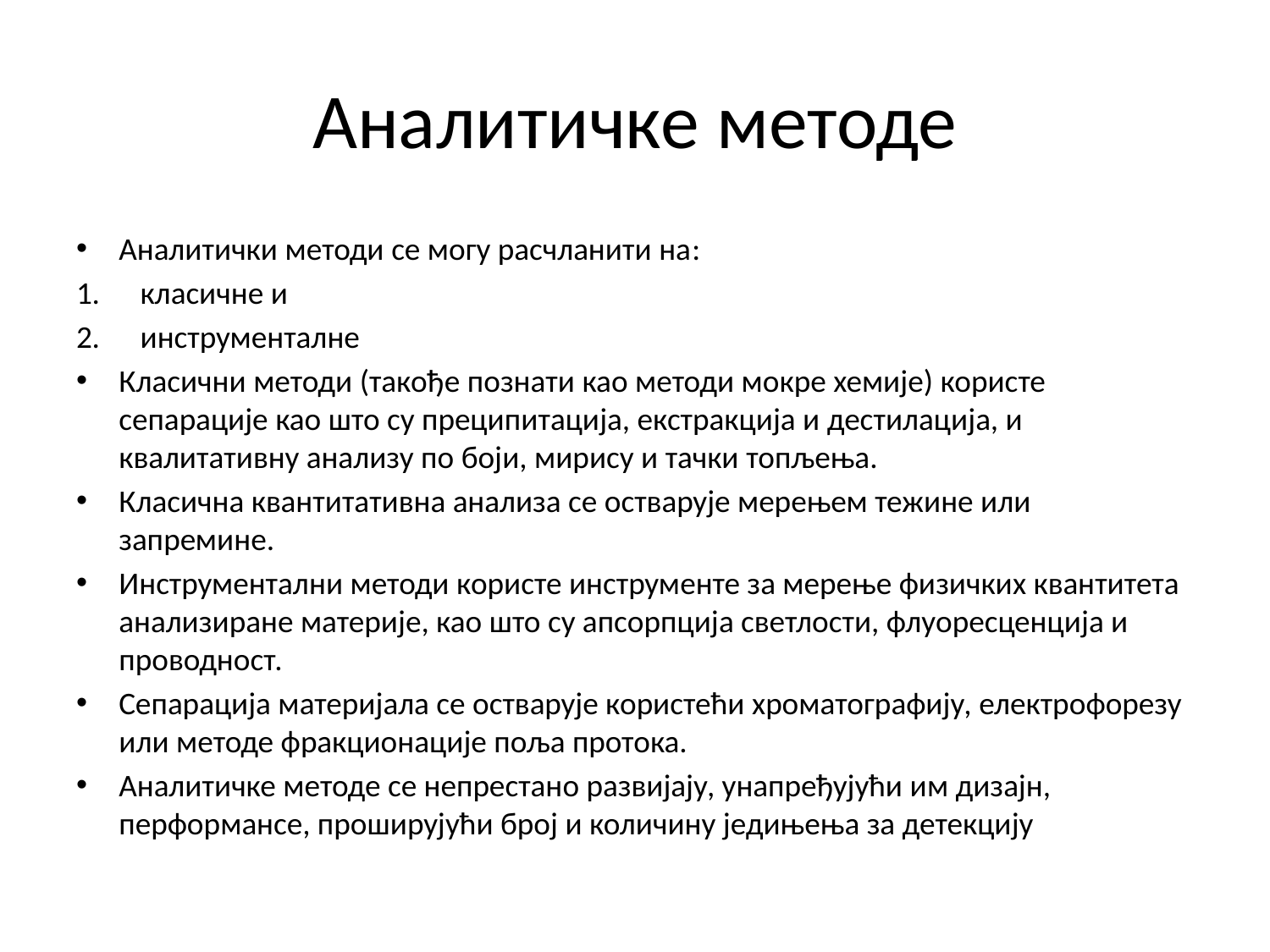

# Аналитичке методе
Аналитички методи се могу расчланити на:
класичне и
инструменталне
Класични методи (такође познати као методи мокре хемије) користе сепарације као што су преципитација, екстракција и дестилација, и квалитативну анализу по боји, мирису и тачки топљења.
Класична квантитативна анализа се остварује мерењем тежине или запремине.
Инструментални методи користе инструменте за мерење физичких квантитета анализиране материје, као што су апсорпција светлости, флуоресценција и проводност.
Сепарација материјала се остварује користећи хроматографију, електрофорезу или методе фракционације поља протока.
Аналитичке методе се непрестано развијају, унапређујући им дизајн, перформансе, проширујући број и количину једињења за детекцију